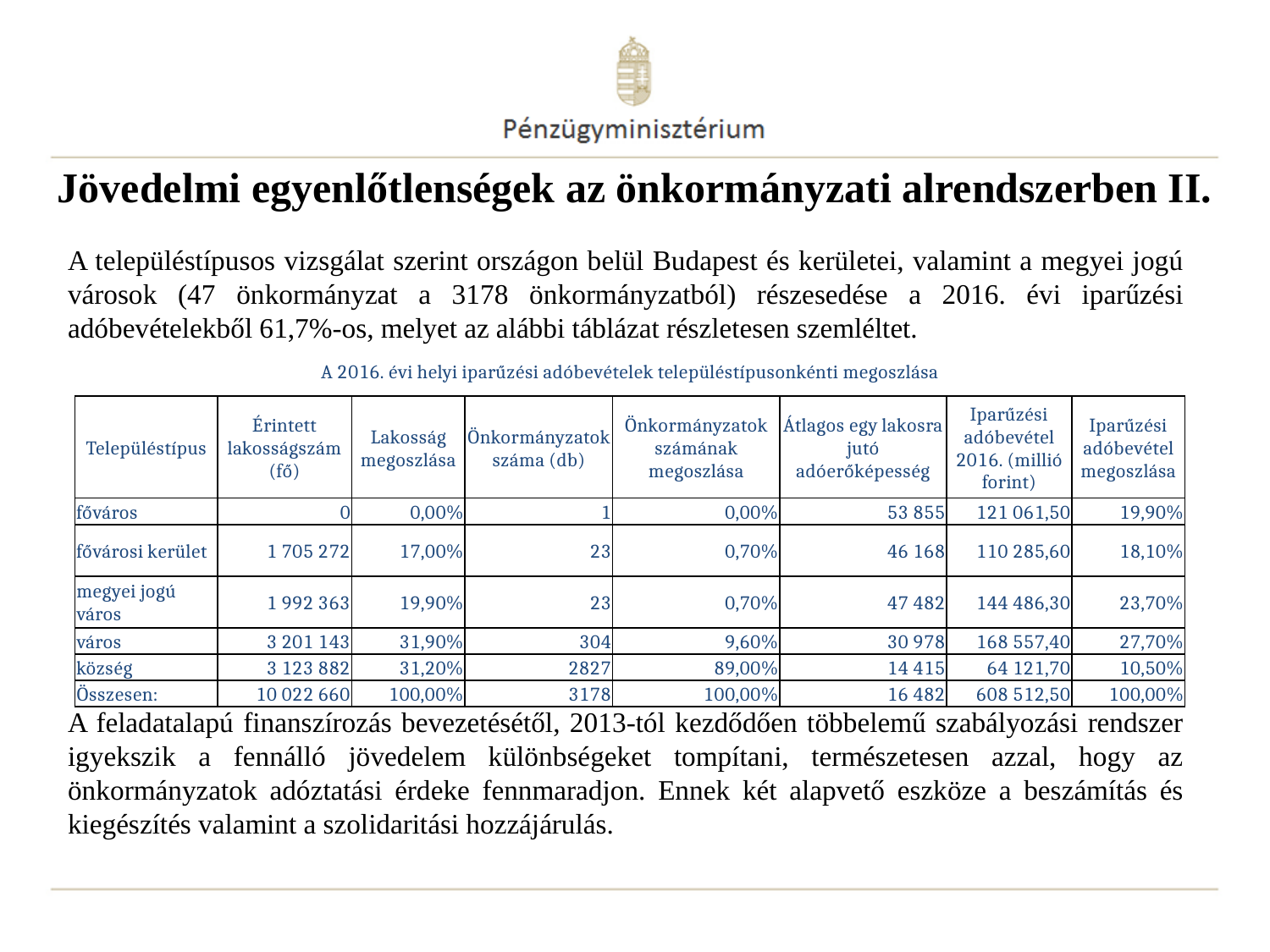

# Jövedelmi egyenlőtlenségek az önkormányzati alrendszerben II.
A településtípusos vizsgálat szerint országon belül Budapest és kerületei, valamint a megyei jogú városok (47 önkormányzat a 3178 önkormányzatból) részesedése a 2016. évi iparűzési adóbevételekből 61,7%-os, melyet az alábbi táblázat részletesen szemléltet.

A feladatalapú finanszírozás bevezetésétől, 2013-tól kezdődően többelemű szabályozási rendszer igyekszik a fennálló jövedelem különbségeket tompítani, természetesen azzal, hogy az önkormányzatok adóztatási érdeke fennmaradjon. Ennek két alapvető eszköze a beszámítás és kiegészítés valamint a szolidaritási hozzájárulás.
| A 2016. évi helyi iparűzési adóbevételek településtípusonkénti megoszlása |  |  |  |  |  |  |  |
| --- | --- | --- | --- | --- | --- | --- | --- |
| Településtípus | Érintett lakosságszám (fő) | Lakosság megoszlása | Önkormányzatok száma (db) | Önkormányzatok számának megoszlása | Átlagos egy lakosra jutó adóerőképesség | Iparűzési adóbevétel 2016. (millió forint) | Iparűzési adóbevétel megoszlása |
| főváros | 0 | 0,00% | 1 | 0,00% | 53 855 | 121 061,50 | 19,90% |
| fővárosi kerület | 1 705 272 | 17,00% | 23 | 0,70% | 46 168 | 110 285,60 | 18,10% |
| megyei jogú város | 1 992 363 | 19,90% | 23 | 0,70% | 47 482 | 144 486,30 | 23,70% |
| város | 3 201 143 | 31,90% | 304 | 9,60% | 30 978 | 168 557,40 | 27,70% |
| község | 3 123 882 | 31,20% | 2827 | 89,00% | 14 415 | 64 121,70 | 10,50% |
| Összesen: | 10 022 660 | 100,00% | 3178 | 100,00% | 16 482 | 608 512,50 | 100,00% |